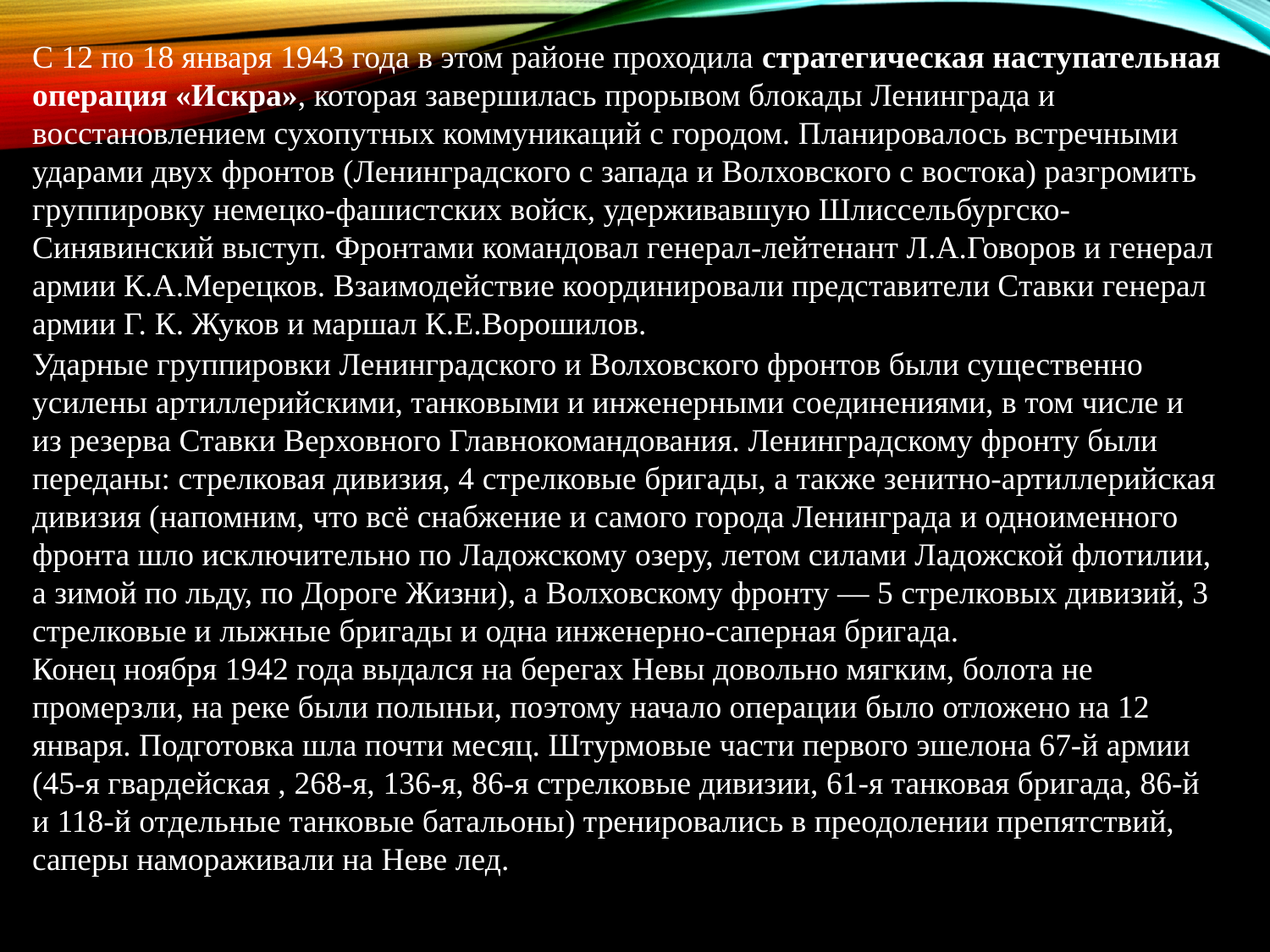

С 12 по 18 января 1943 года в этом районе проходила стратегическая наступательная операция «Искра», которая завершилась прорывом блокады Ленинграда и восстановлением сухопутных коммуникаций с городом. Планировалось встречными ударами двух фронтов (Ленинградского с запада и Волховского с востока) разгромить группировку немецко-фашистских войск, удерживавшую Шлиссельбургско-Синявинский выступ. Фронтами командовал генерал-лейтенант Л.А.Говоров и генерал армии К.А.Мерецков. Взаимодействие координировали представители Ставки генерал армии Г. К. Жуков и маршал К.Е.Ворошилов.
Ударные группировки Ленинградского и Волховского фронтов были существенно усилены артиллерийскими, танковыми и инженерными соединениями, в том числе и из резерва Ставки Верховного Главнокомандования. Ленинградскому фронту были переданы: стрелковая дивизия, 4 стрелковые бригады, а также зенитно-артиллерийская дивизия (напомним, что всё снабжение и самого города Ленинграда и одноименного фронта шло исключительно по Ладожскому озеру, летом силами Ладожской флотилии, а зимой по льду, по Дороге Жизни), а Волховскому фронту — 5 стрелковых дивизий, 3 стрелковые и лыжные бригады и одна инженерно-саперная бригада.
Конец ноября 1942 года выдался на берегах Невы довольно мягким, болота не промерзли, на реке были полыньи, поэтому начало операции было отложено на 12 января. Подготовка шла почти месяц. Штурмовые части первого эшелона 67-й армии (45-я гвардейская , 268-я, 136-я, 86-я стрелковые дивизии, 61-я танковая бригада, 86-й и 118-й отдельные танковые батальоны) тренировались в преодолении препятствий, саперы намораживали на Неве лед.